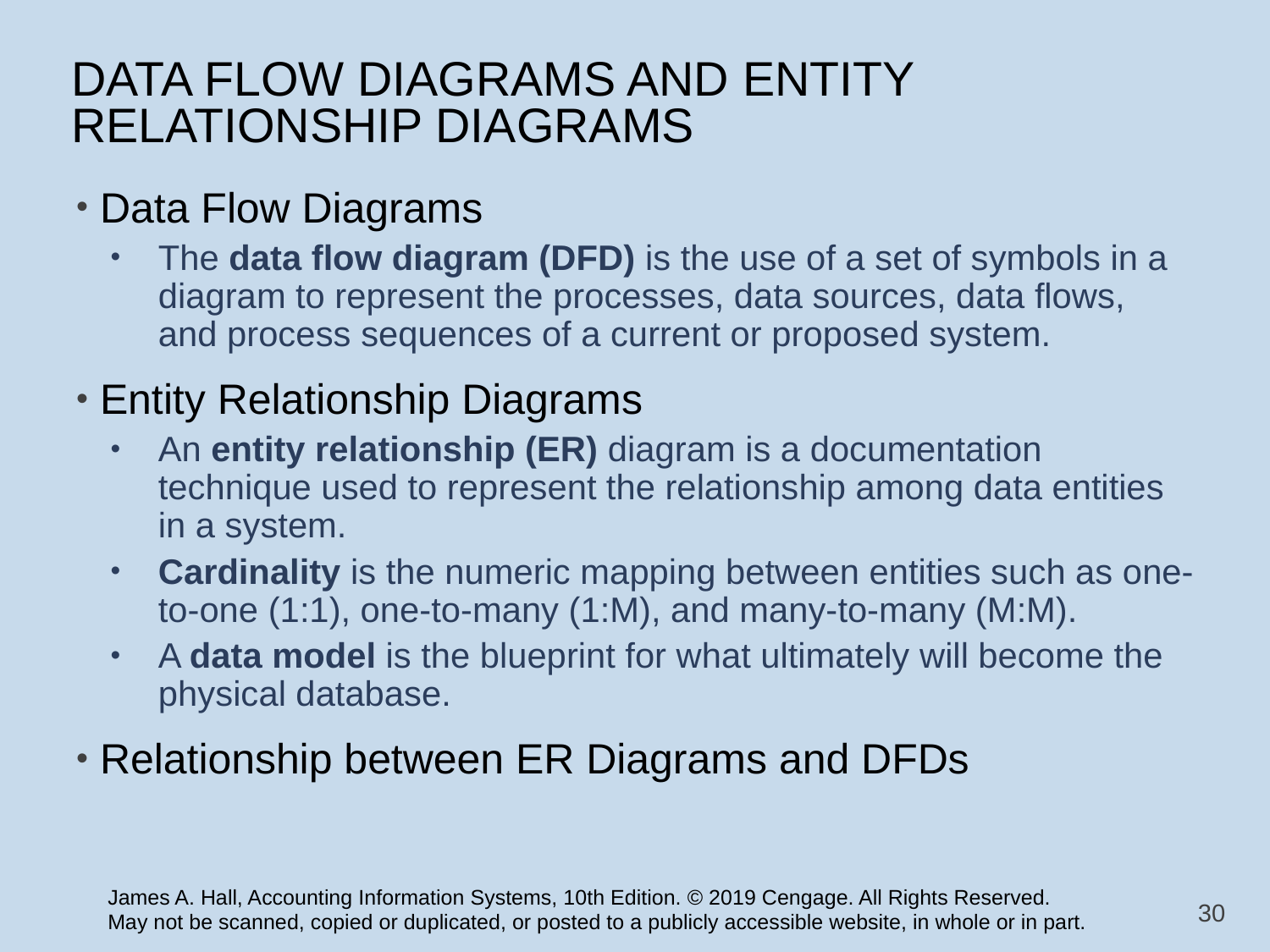

# DATA FLOW DIAGRAMS AND ENTITY RELATIONSHIP DIAGRAMS
Data Flow Diagrams
The data flow diagram (DFD) is the use of a set of symbols in a diagram to represent the processes, data sources, data flows, and process sequences of a current or proposed system.
Entity Relationship Diagrams
An entity relationship (ER) diagram is a documentation technique used to represent the relationship among data entities in a system.
Cardinality is the numeric mapping between entities such as one-to-one (1:1), one-to-many (1:M), and many-to-many (M:M).
A data model is the blueprint for what ultimately will become the physical database.
Relationship between ER Diagrams and DFDs
30